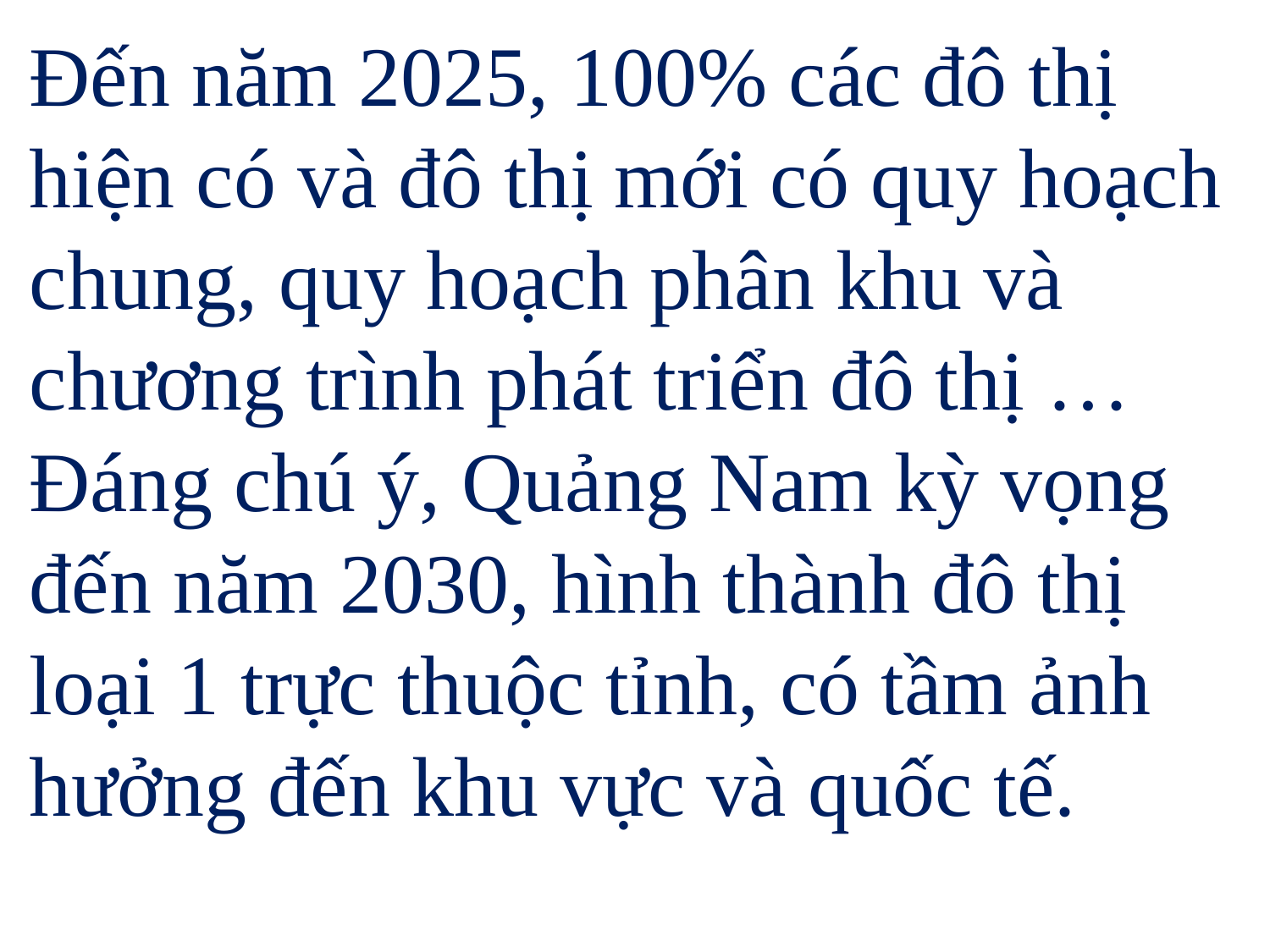

Đến năm 2025, 100% các đô thị hiện có và đô thị mới có quy hoạch chung, quy hoạch phân khu và chương trình phát triển đô thị … Đáng chú ý, Quảng Nam kỳ vọng đến năm 2030, hình thành đô thị loại 1 trực thuộc tỉnh, có tầm ảnh hưởng đến khu vực và quốc tế.